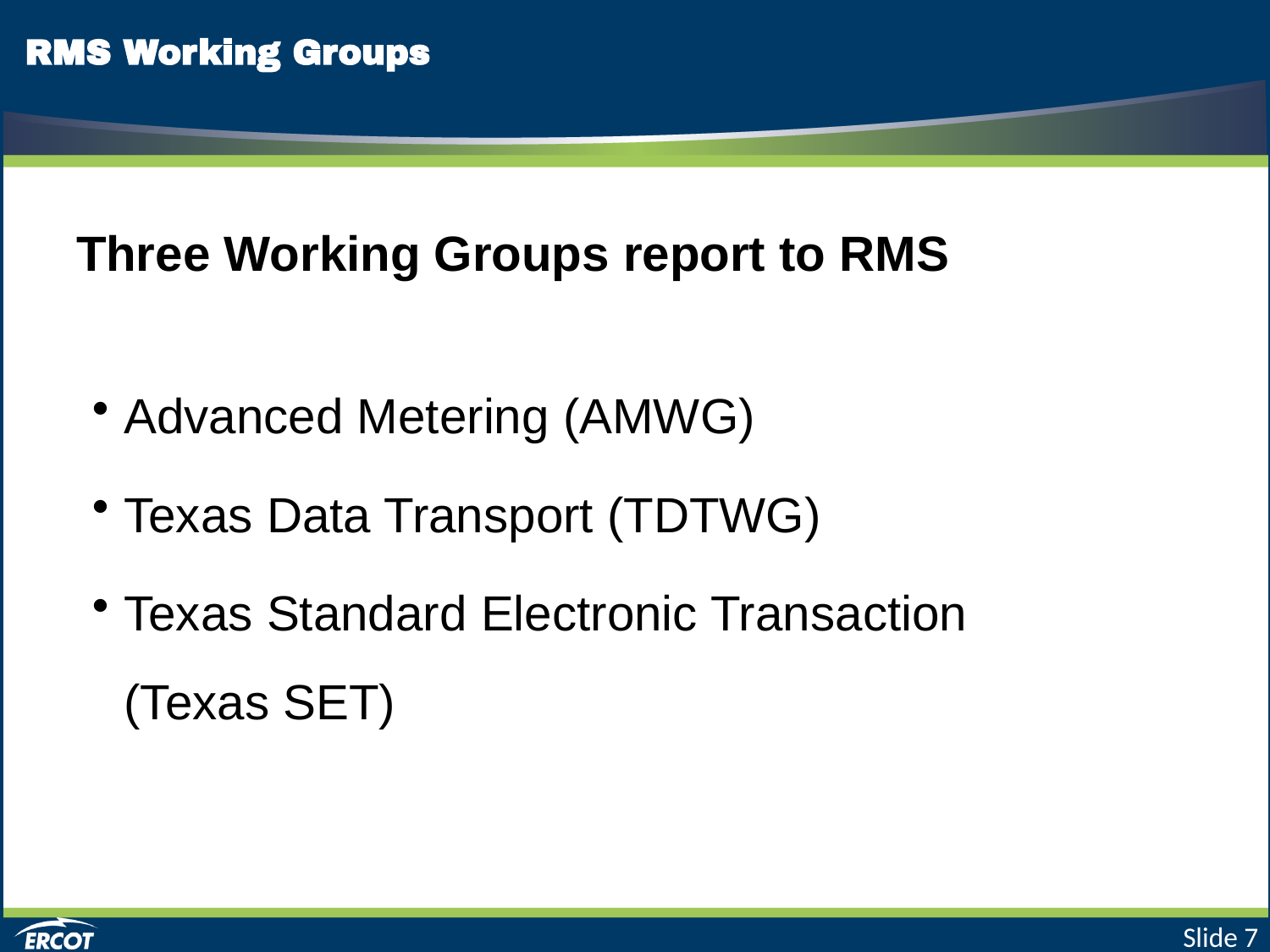

# RMS Working Groups
Three Working Groups report to RMS

Advanced Metering (AMWG)
Texas Data Transport (TDTWG)
Texas Standard Electronic Transaction
(Texas SET)